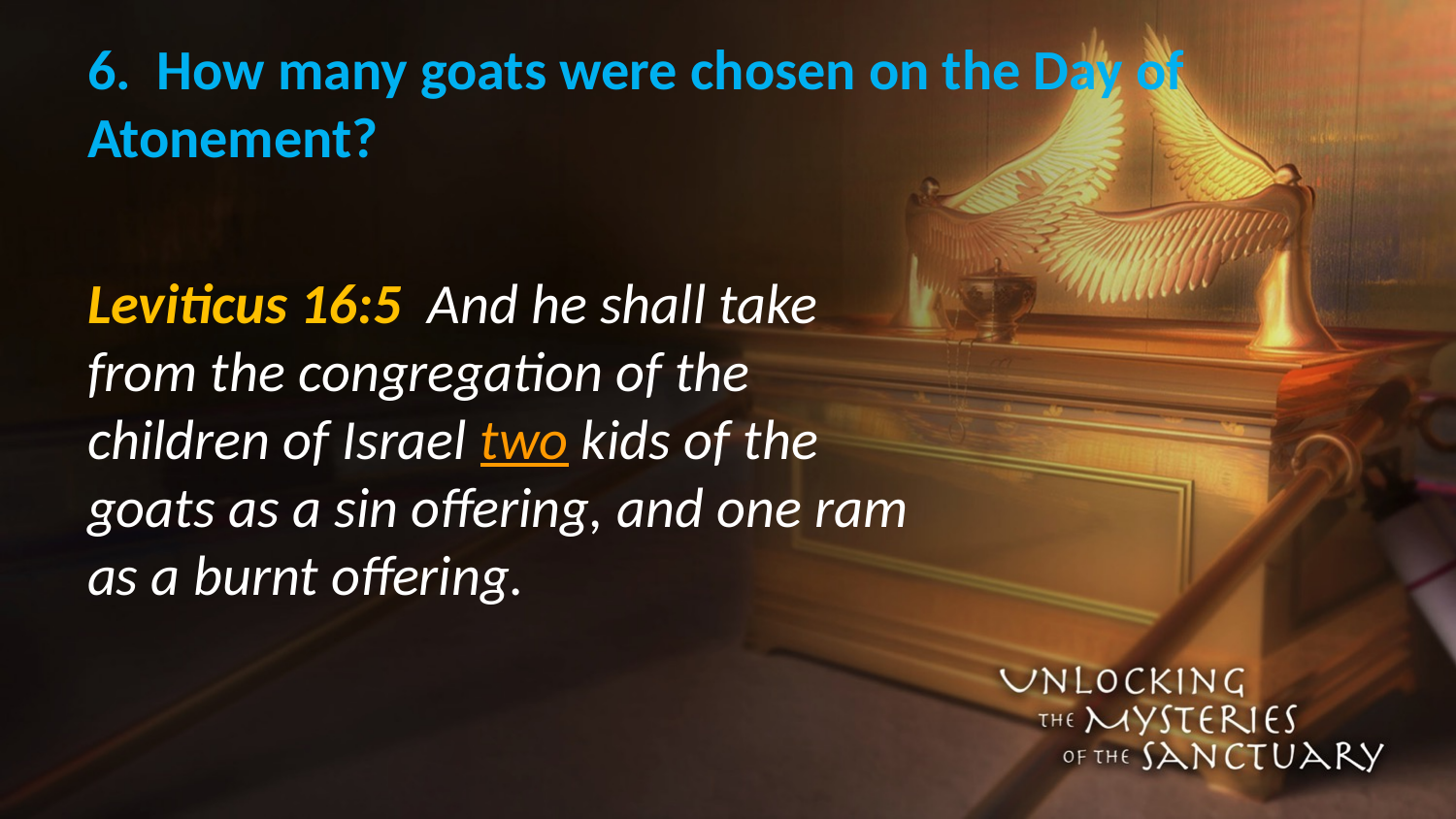

# 6.  How many goats were chosen on the Day of Atonement?

Leviticus 16:5  And he shall take from the congregation of the children of Israel two kids of the goats as a sin offering, and one ram as a burnt offering.